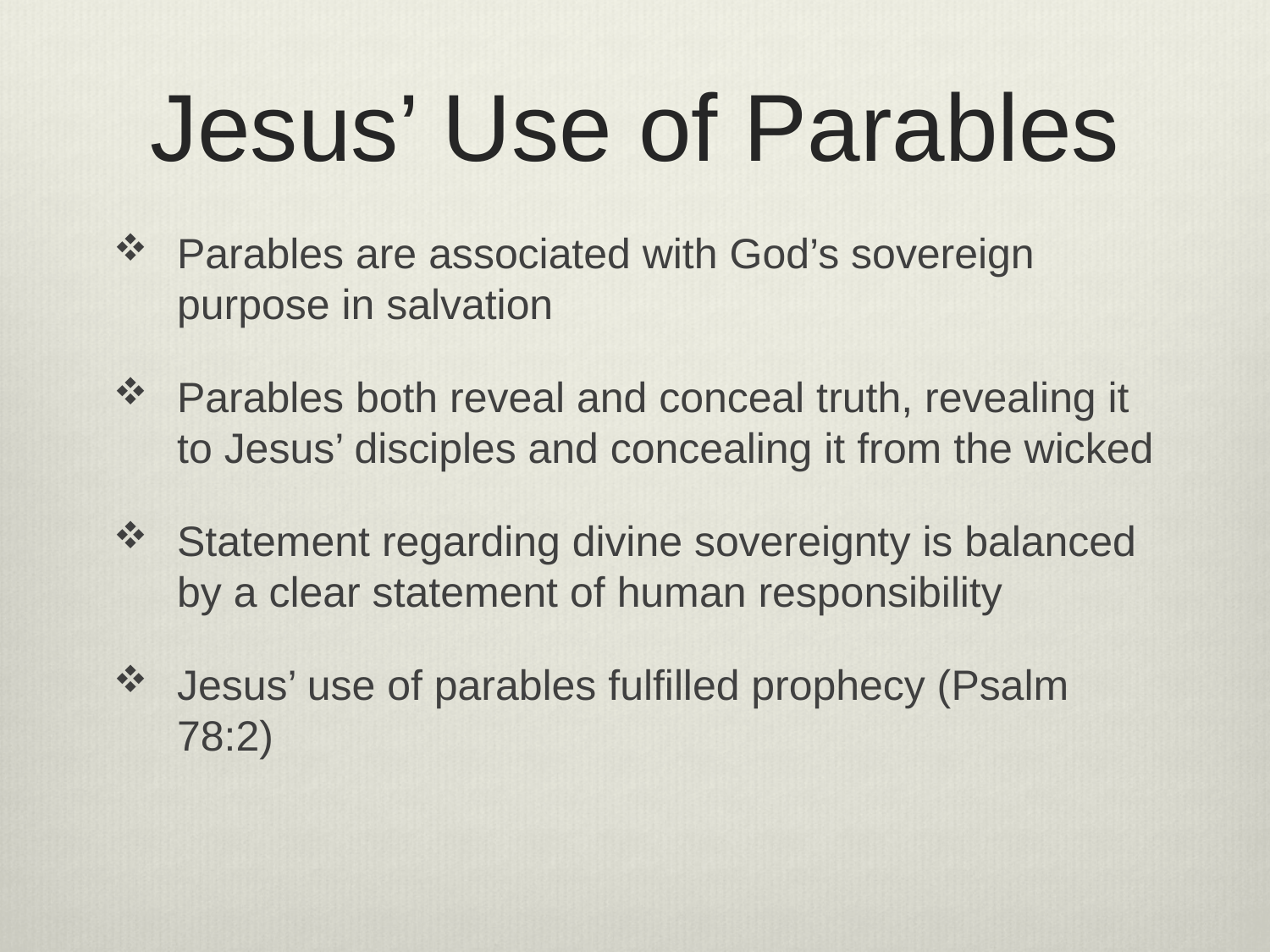

# Jesus’ Use of Parables
Parables are associated with God’s sovereign purpose in salvation
Parables both reveal and conceal truth, revealing it to Jesus’ disciples and concealing it from the wicked
Statement regarding divine sovereignty is balanced by a clear statement of human responsibility
Jesus’ use of parables fulfilled prophecy (Psalm 78:2)